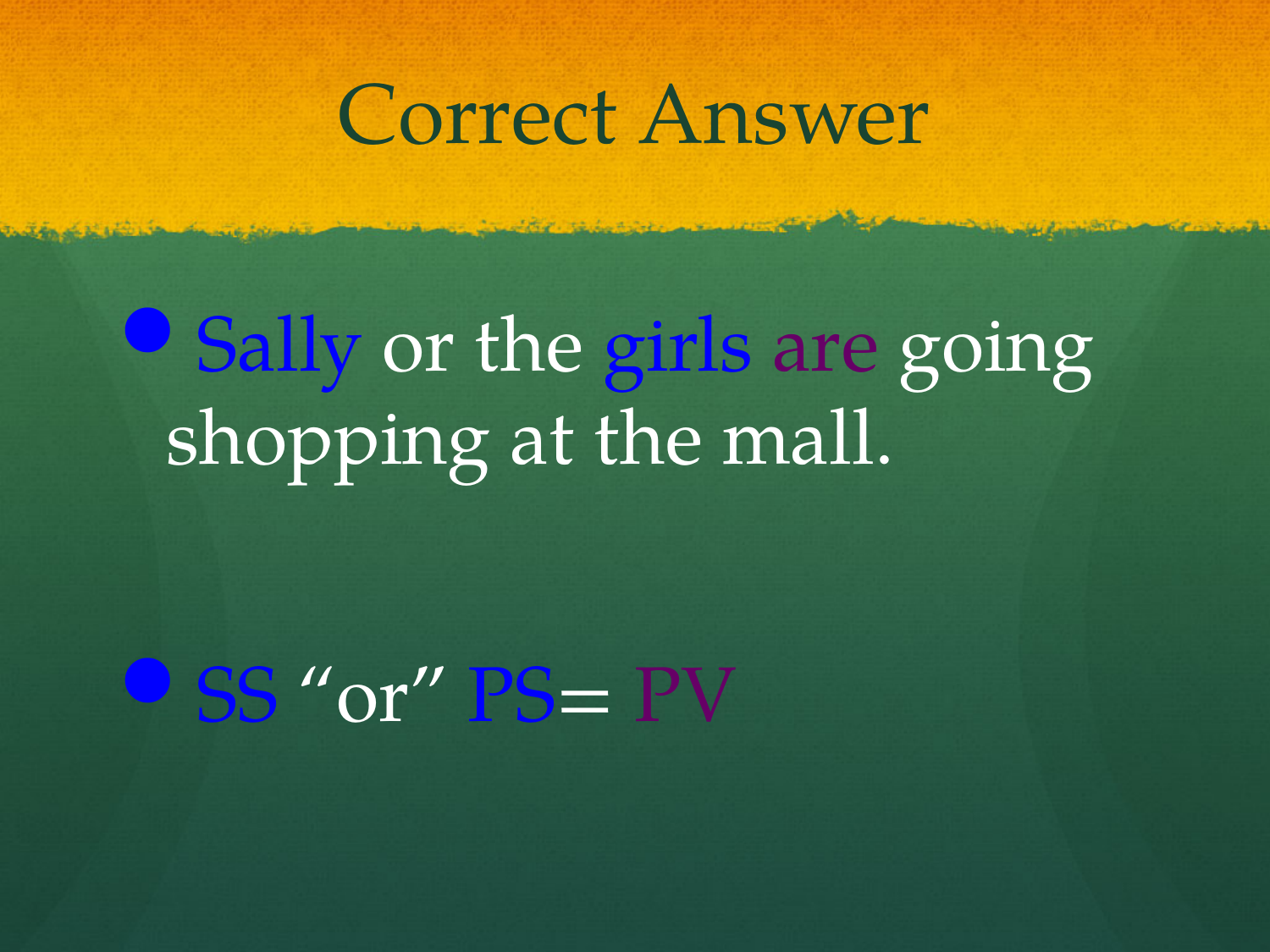

# Correct Answer
Sally or the girls are going shopping at the mall.

SS “or” PS= PV